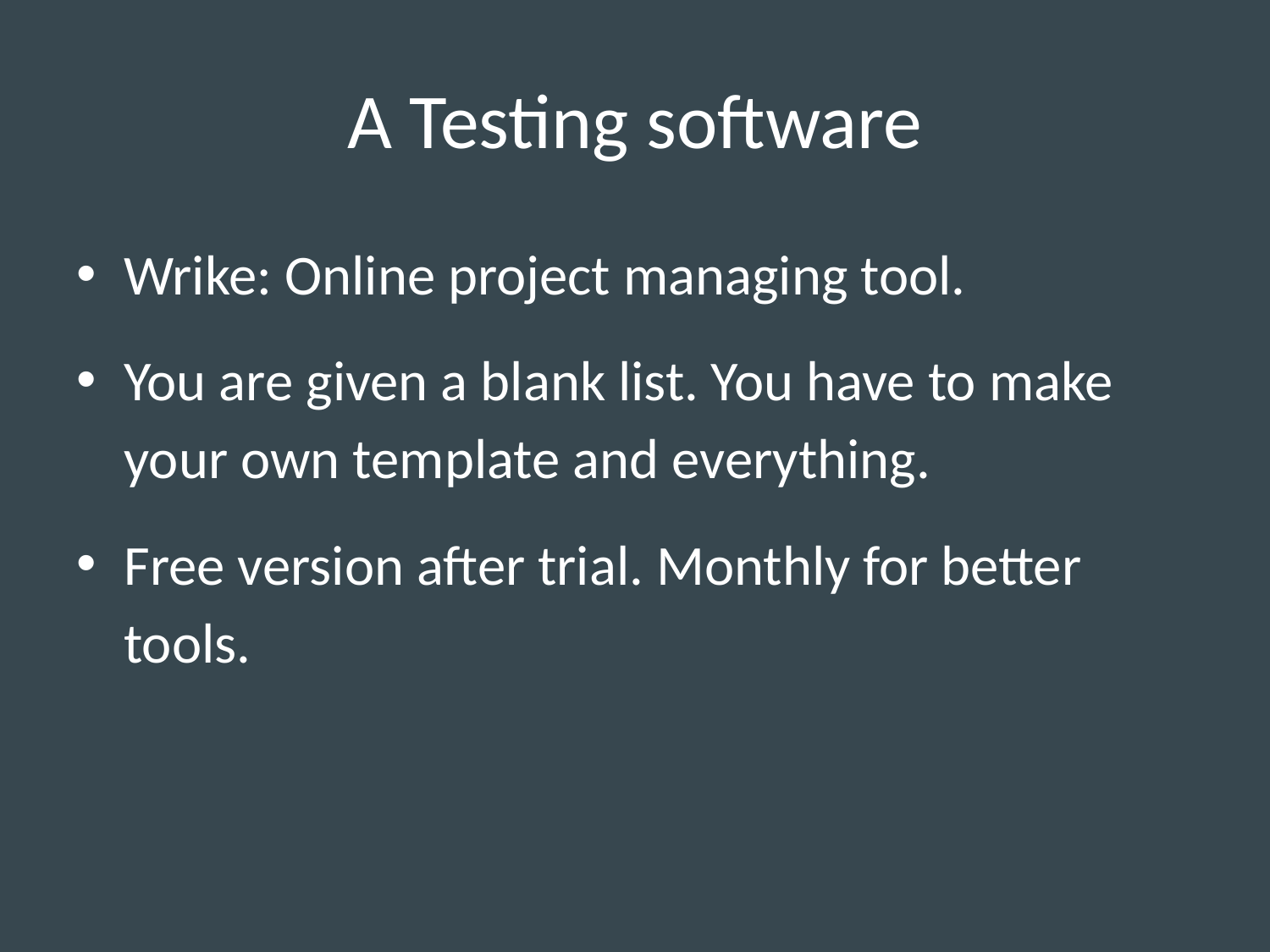

# A Testing software
Wrike: Online project managing tool.
You are given a blank list. You have to make your own template and everything.
Free version after trial. Monthly for better tools.